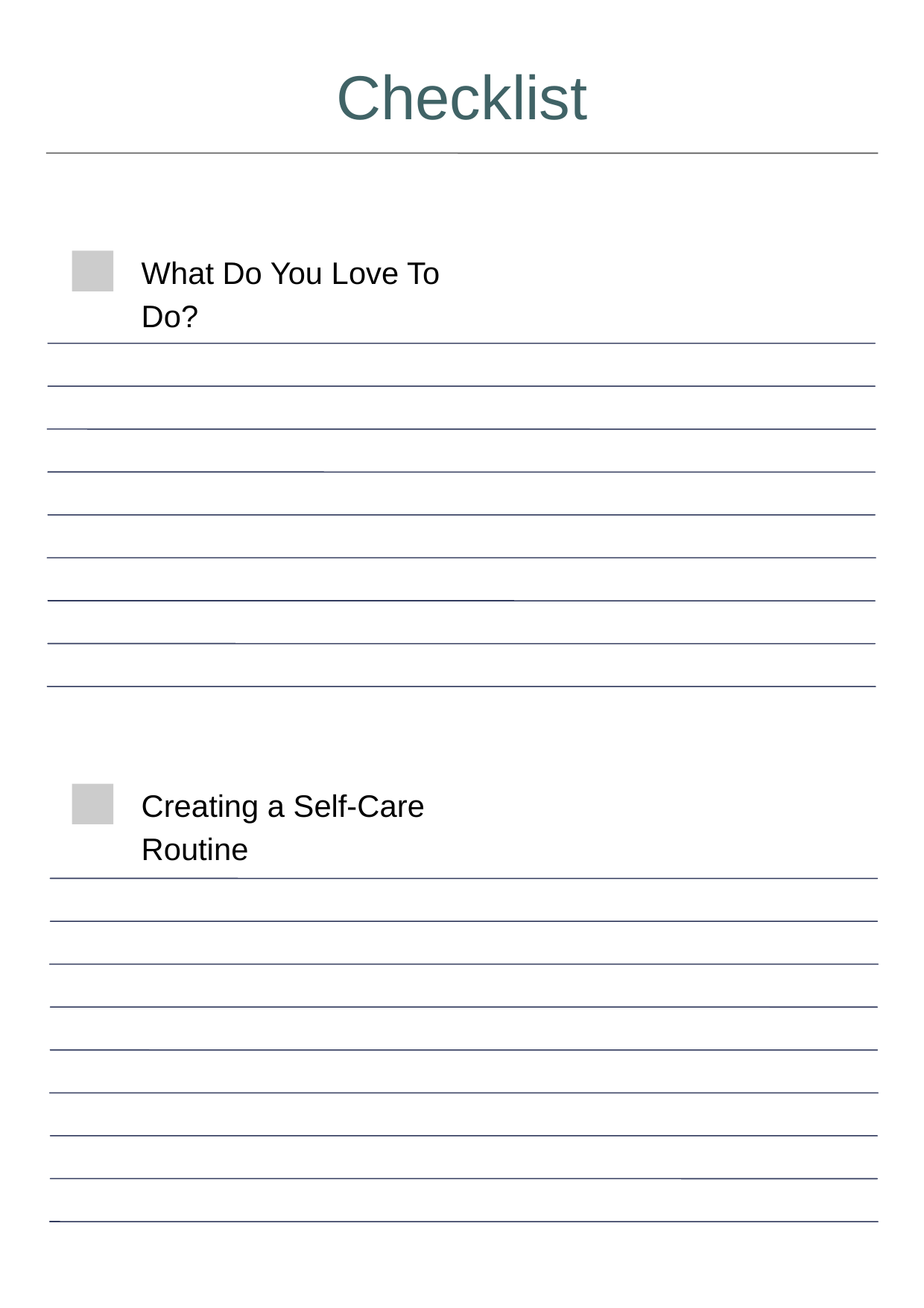

Checklist

What Do You Love To Do?

Creating a Self-Care Routine